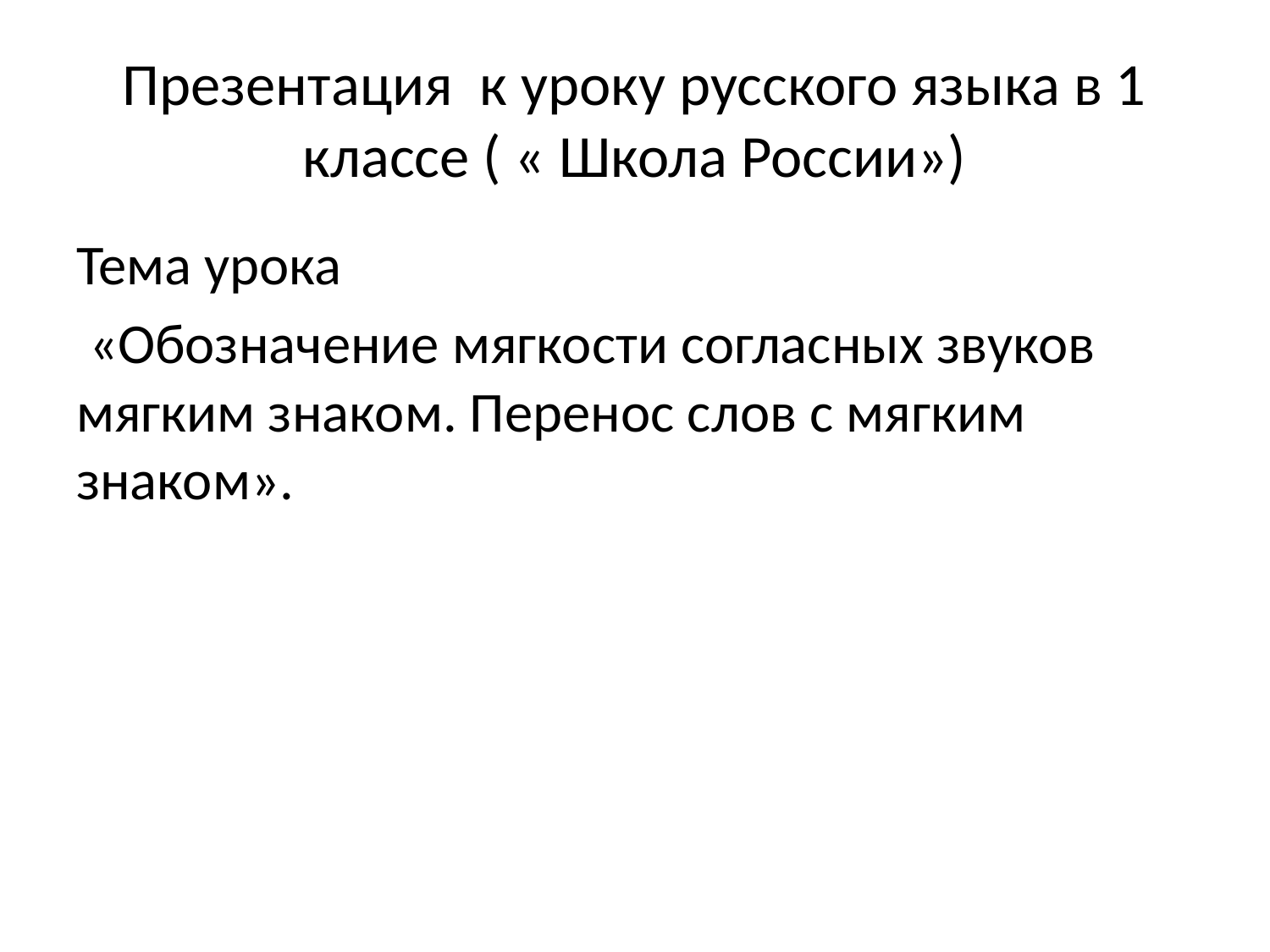

# Презентация  к уроку русского языка в 1 классе ( « Школа России»)
Тема урока
 «Обозначение мягкости согласных звуков мягким знаком. Перенос слов с мягким знаком».